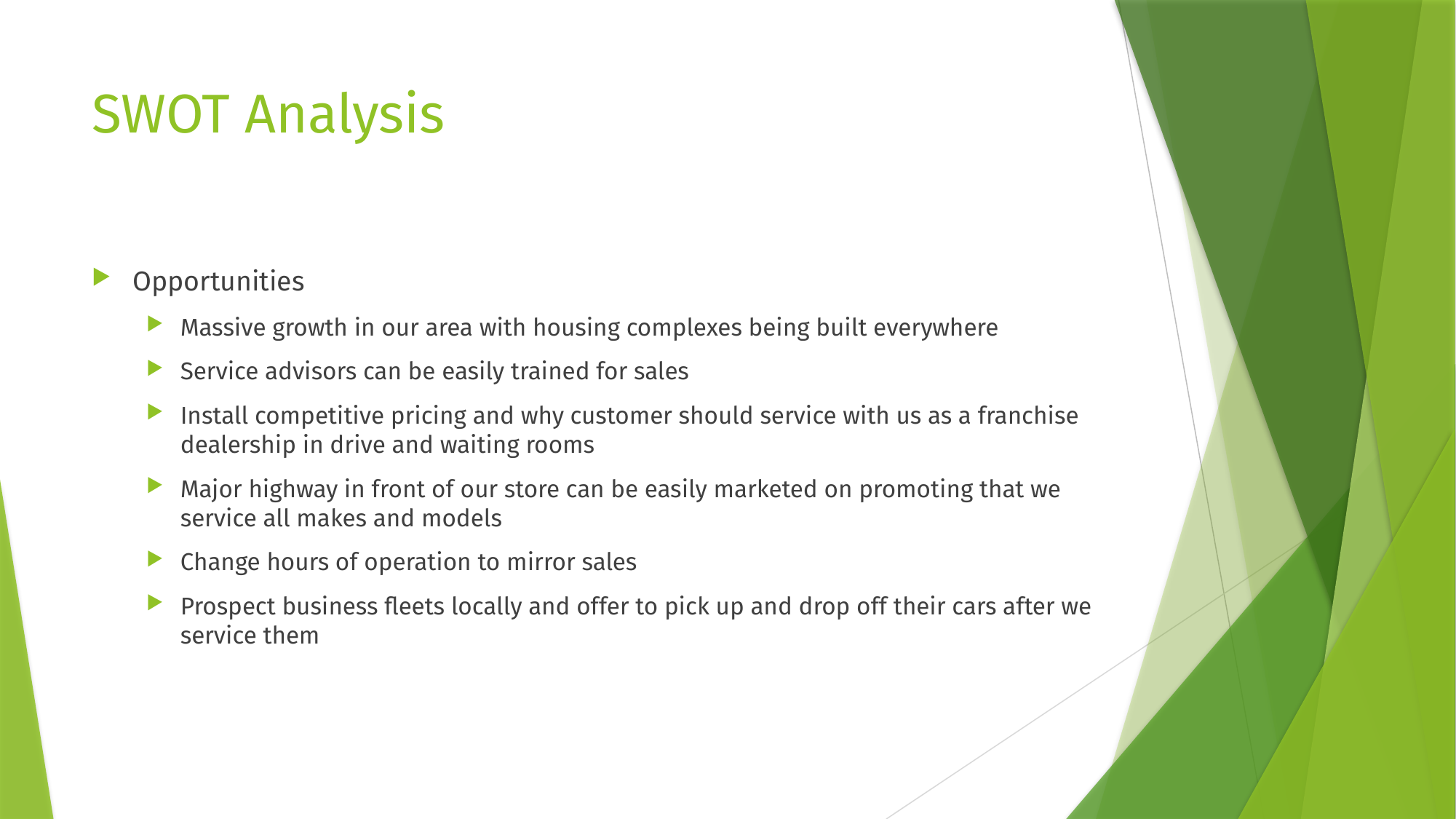

# SWOT Analysis
Opportunities
Massive growth in our area with housing complexes being built everywhere
Service advisors can be easily trained for sales
Install competitive pricing and why customer should service with us as a franchise dealership in drive and waiting rooms
Major highway in front of our store can be easily marketed on promoting that we service all makes and models
Change hours of operation to mirror sales
Prospect business fleets locally and offer to pick up and drop off their cars after we service them